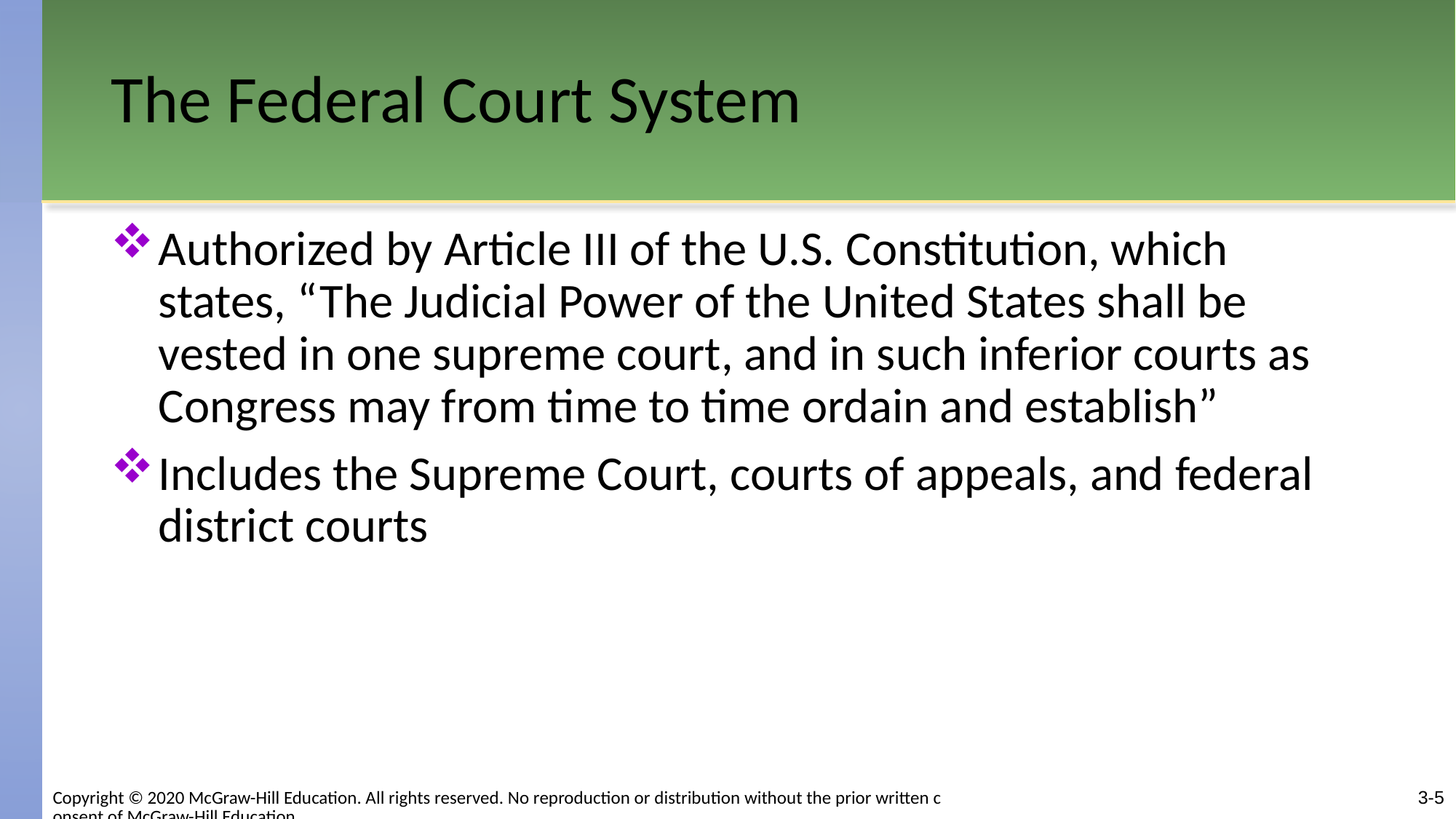

# The Federal Court System
Authorized by Article III of the U.S. Constitution, which states, “The Judicial Power of the United States shall be vested in one supreme court, and in such inferior courts as Congress may from time to time ordain and establish”
Includes the Supreme Court, courts of appeals, and federal district courts

3-5
Copyright © 2020 McGraw-Hill Education. All rights reserved. No reproduction or distribution without the prior written consent of McGraw-Hill Education.